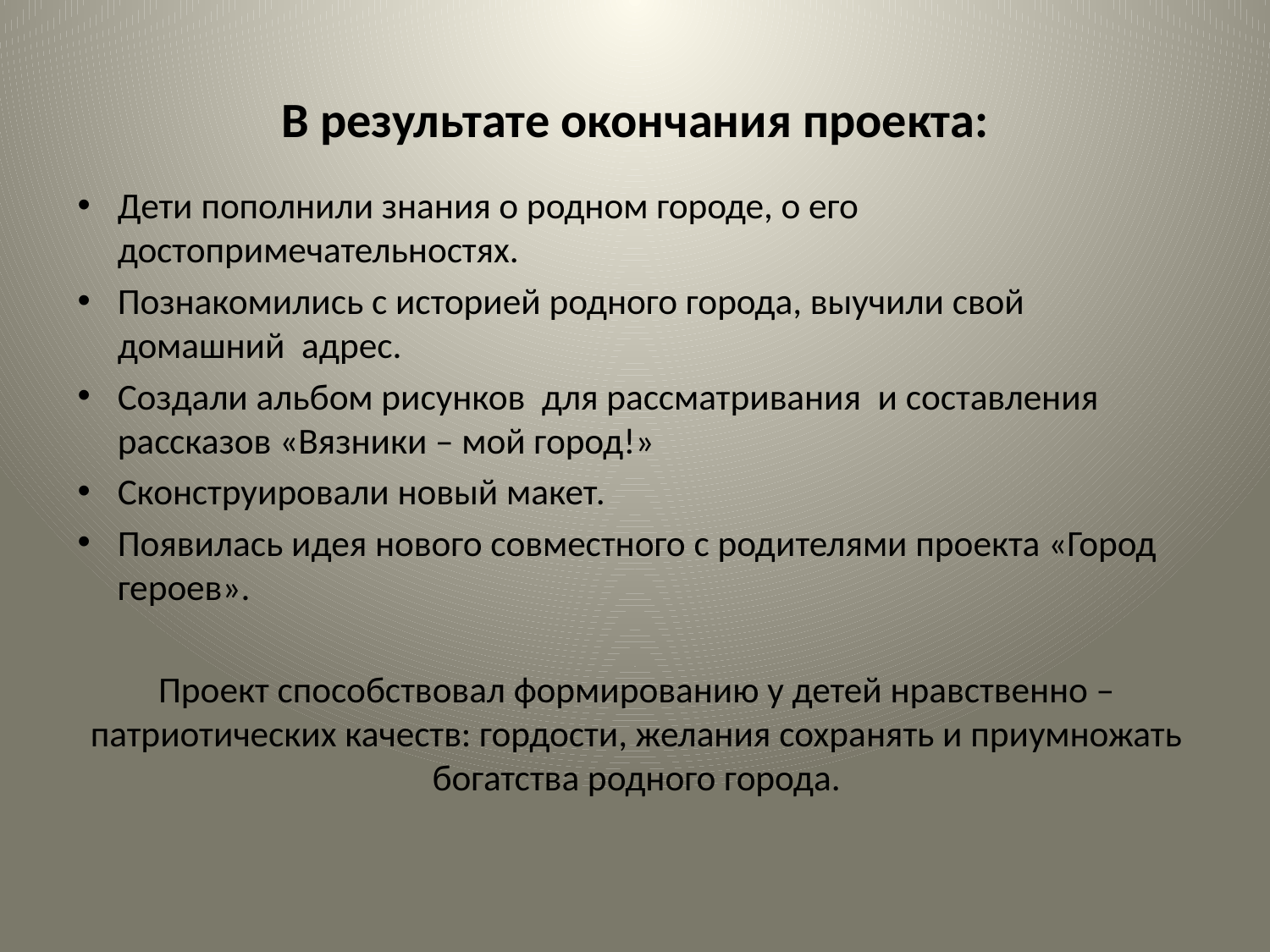

# В результате окончания проекта:
Дети пополнили знания о родном городе, о его достопримечательностях.
Познакомились с историей родного города, выучили свой домашний  адрес.
Создали альбом рисунков  для рассматривания  и составления рассказов «Вязники – мой город!»
Сконструировали новый макет.
Появилась идея нового совместного с родителями проекта «Город героев».

Проект способствовал формированию у детей нравственно – патриотических качеств: гордости, желания сохранять и приумножать богатства родного города.